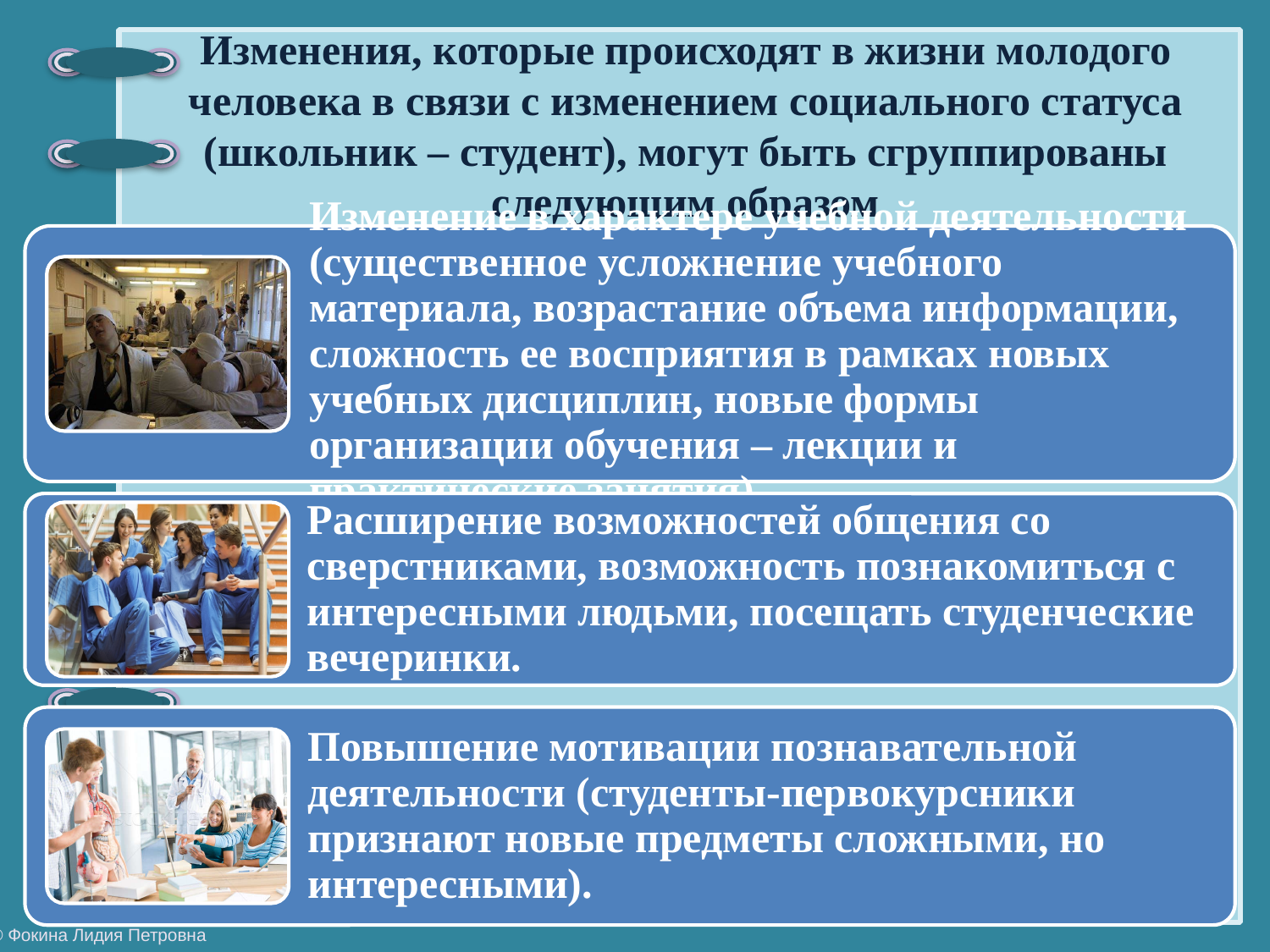

# Изменения, которые происходят в жизни молодого человека в связи с изменением социального статуса (школьник – студент), могут быть сгруппированы следующим образом
Изменение в характере учебной деятельности (существенное усложнение учебного материала, возрастание объема информации, сложность ее восприятия в рамках новых учебных дисциплин, новые формы организации обучения – лекции и практические занятия).
Расширение возможностей общения со сверстниками, возможность познакомиться с интересными людьми, посещать студенческие вечеринки.
Повышение мотивации познавательной деятельности (студенты-первокурсники признают новые предметы сложными, но интересными).